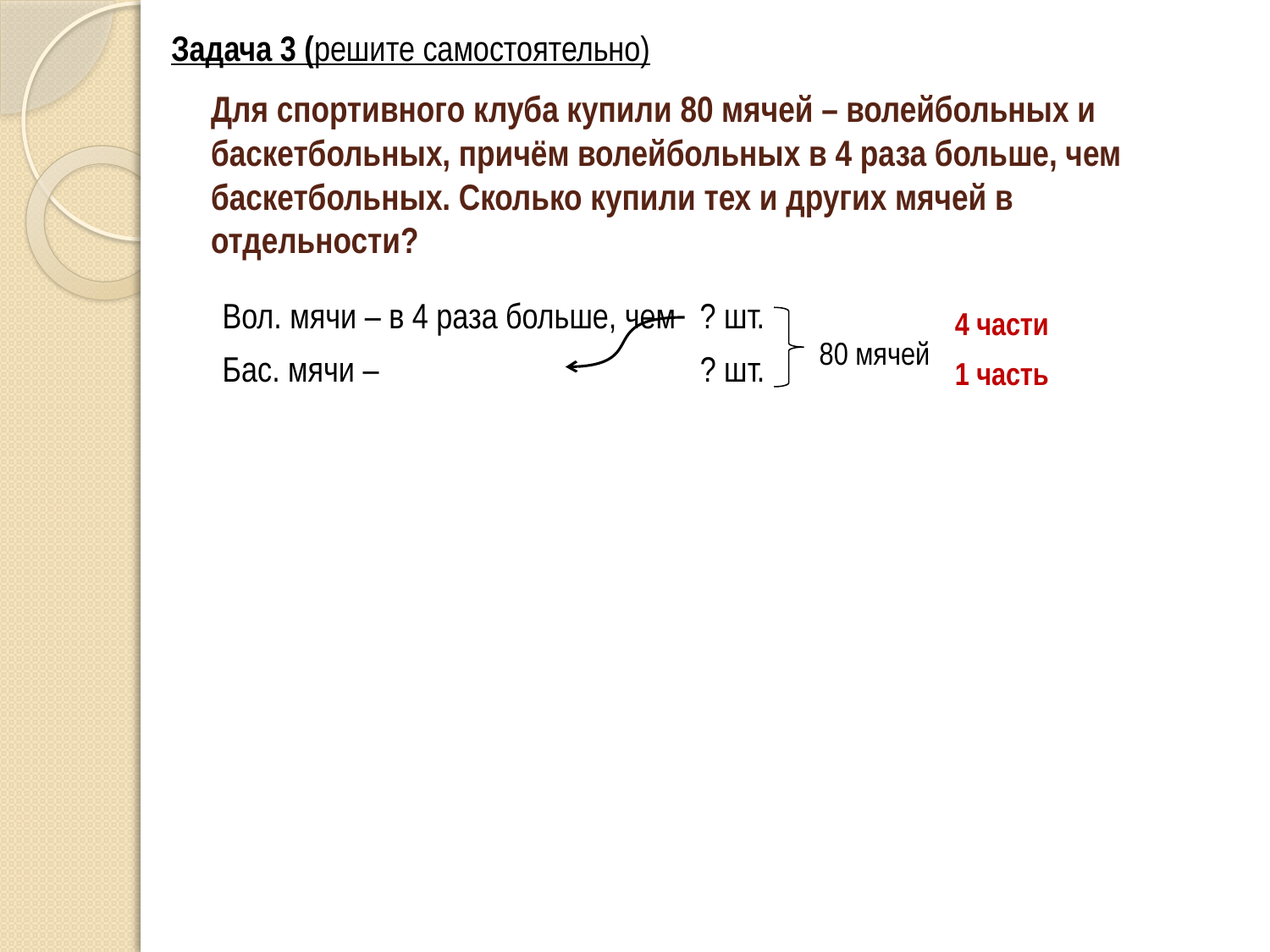

Задача 3 (решите самостоятельно)
# Для спортивного клуба купили 80 мячей – волейбольных и баскетбольных, причём волейбольных в 4 раза больше, чем баскетбольных. Сколько купили тех и других мячей в отдельности?
Вол. мячи – в 4 раза больше, чем   ? шт.
Бас. мячи –                                        ? шт.
4 части

80 мячей
1 часть